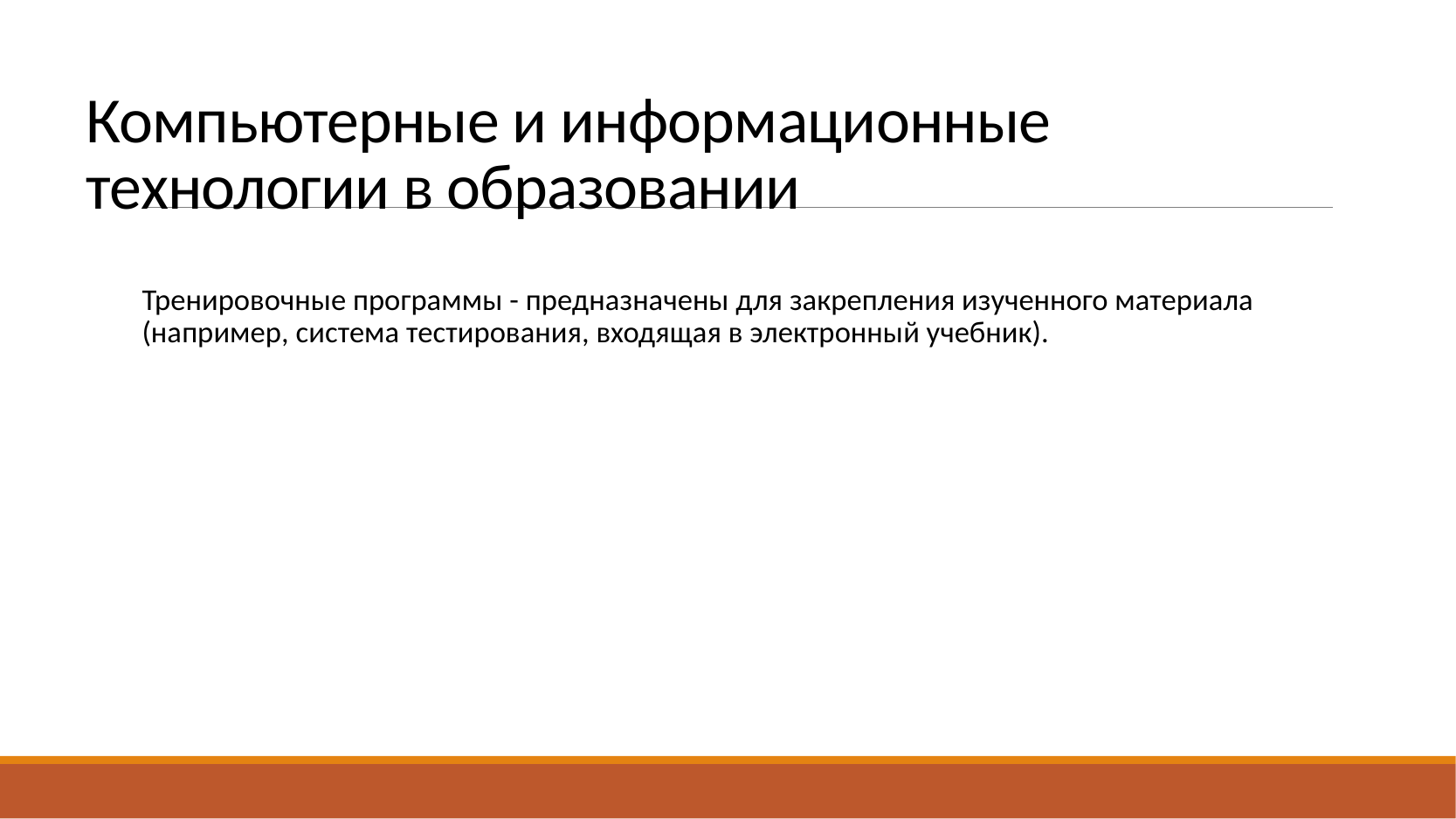

# Компьютерные и информационные технологии в образовании

	Тренировочные программы - предназначены для закрепления изученного материала (например, система тестирования, входящая в электронный учебник).